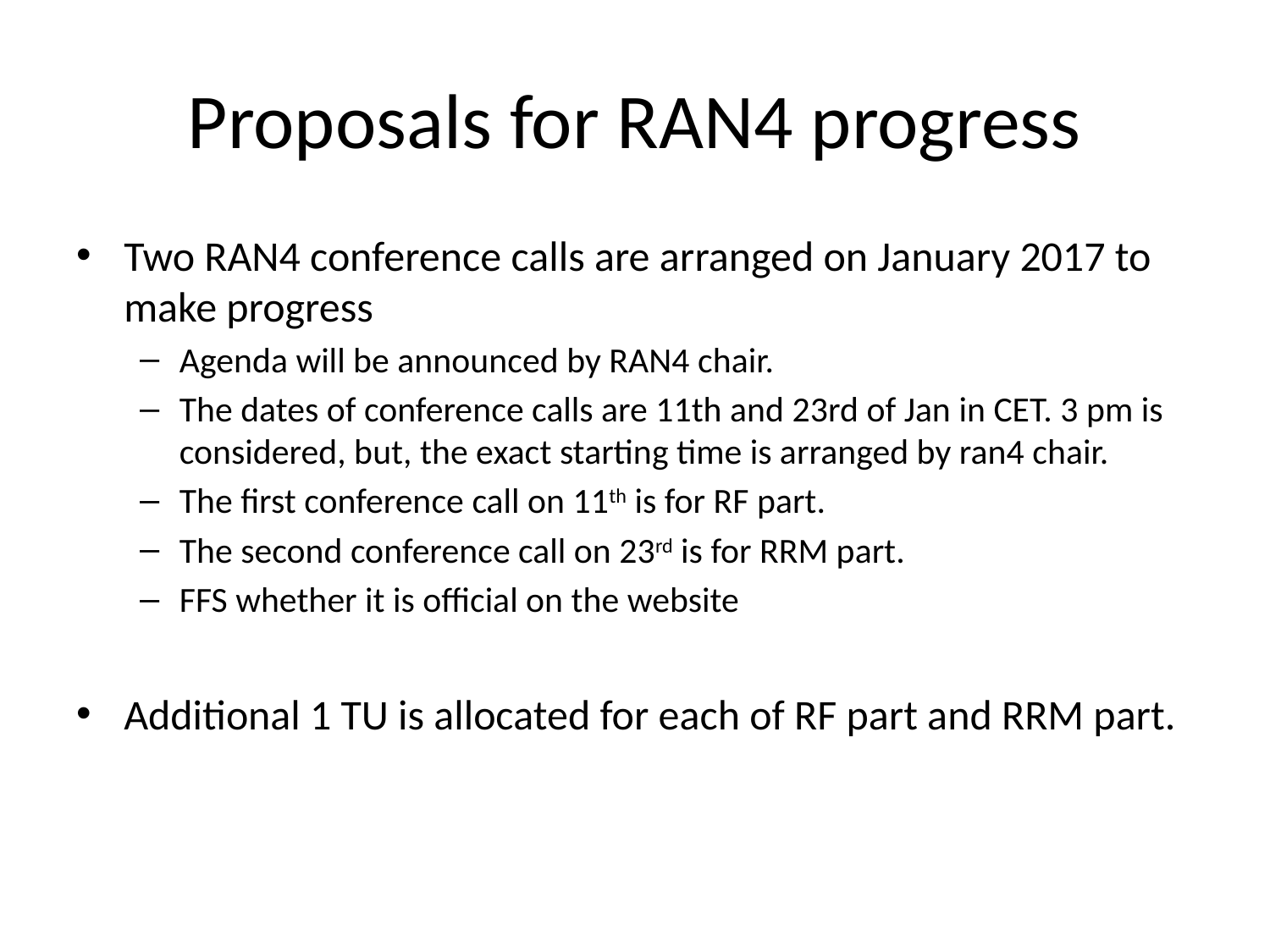

# Proposals for RAN4 progress
Two RAN4 conference calls are arranged on January 2017 to make progress
Agenda will be announced by RAN4 chair.
The dates of conference calls are 11th and 23rd of Jan in CET. 3 pm is considered, but, the exact starting time is arranged by ran4 chair.
The first conference call on 11th is for RF part.
The second conference call on 23rd is for RRM part.
FFS whether it is official on the website

Additional 1 TU is allocated for each of RF part and RRM part.